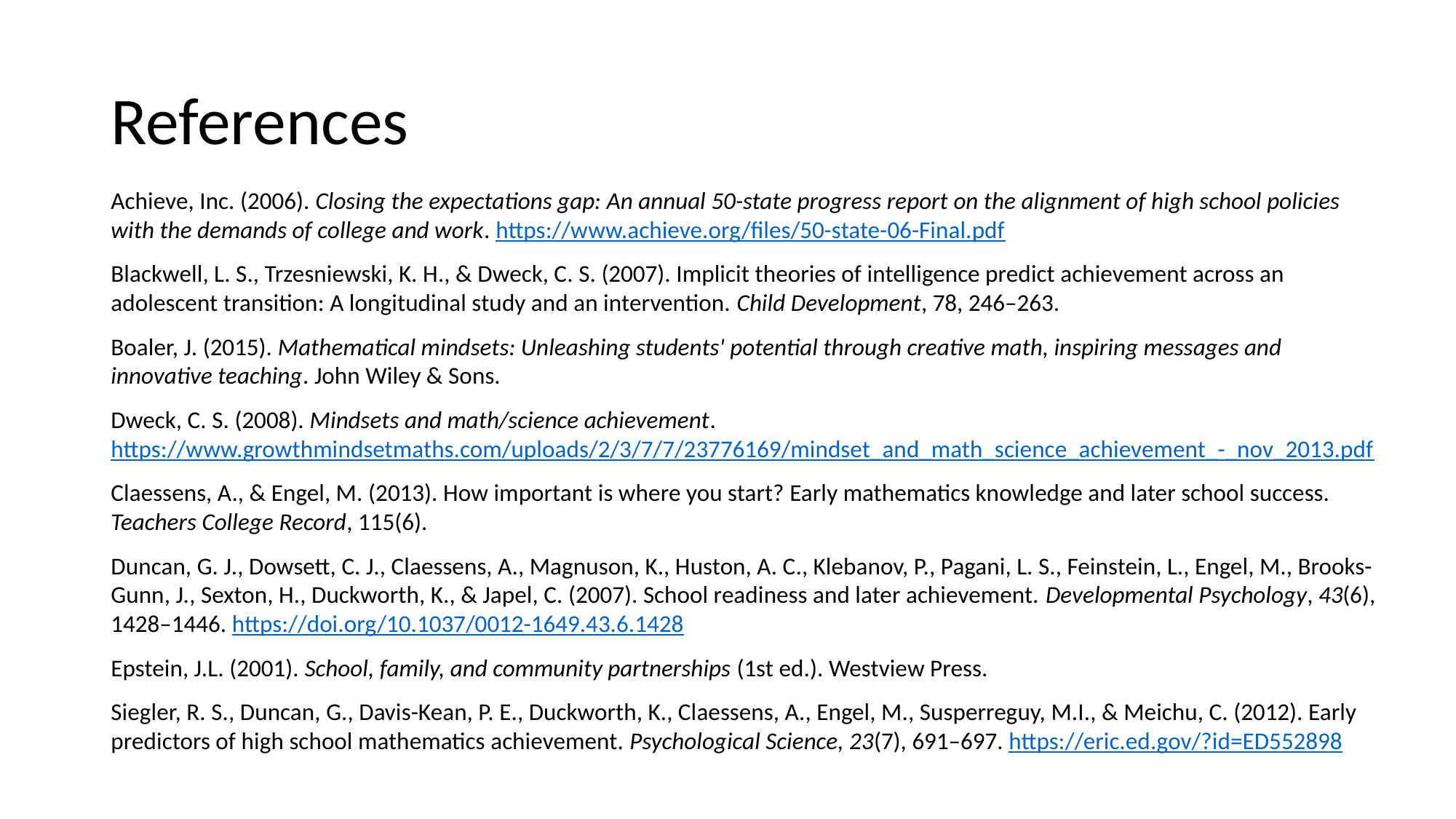

# References
Achieve, Inc. (2006). Closing the expectations gap: An annual 50-state progress report on the alignment of high school policies with the demands of college and work. https://www.achieve.org/files/50-state-06-Final.pdf
Blackwell, L. S., Trzesniewski, K. H., & Dweck, C. S. (2007). Implicit theories of intelligence predict achievement across an adolescent transition: A longitudinal study and an intervention. Child Development, 78, 246–263.
Boaler, J. (2015). Mathematical mindsets: Unleashing students' potential through creative math, inspiring messages and innovative teaching. John Wiley & Sons.
Dweck, C. S. (2008). Mindsets and math/science achievement. https://www.growthmindsetmaths.com/uploads/2/3/7/7/23776169/mindset_and_math_science_achievement_-_nov_2013.pdf
Claessens, A., & Engel, M. (2013). How important is where you start? Early mathematics knowledge and later school success. Teachers College Record, 115(6).
Duncan, G. J., Dowsett, C. J., Claessens, A., Magnuson, K., Huston, A. C., Klebanov, P., Pagani, L. S., Feinstein, L., Engel, M., Brooks-Gunn, J., Sexton, H., Duckworth, K., & Japel, C. (2007). School readiness and later achievement. Developmental Psychology, 43(6), 1428–1446. https://doi.org/10.1037/0012-1649.43.6.1428
Epstein, J.L. (2001). School, family, and community partnerships (1st ed.). Westview Press.
Siegler, R. S., Duncan, G., Davis-Kean, P. E., Duckworth, K., Claessens, A., Engel, M., Susperreguy, M.I., & Meichu, C. (2012). Early predictors of high school mathematics achievement. Psychological Science, 23(7), 691–697. https://eric.ed.gov/?id=ED552898